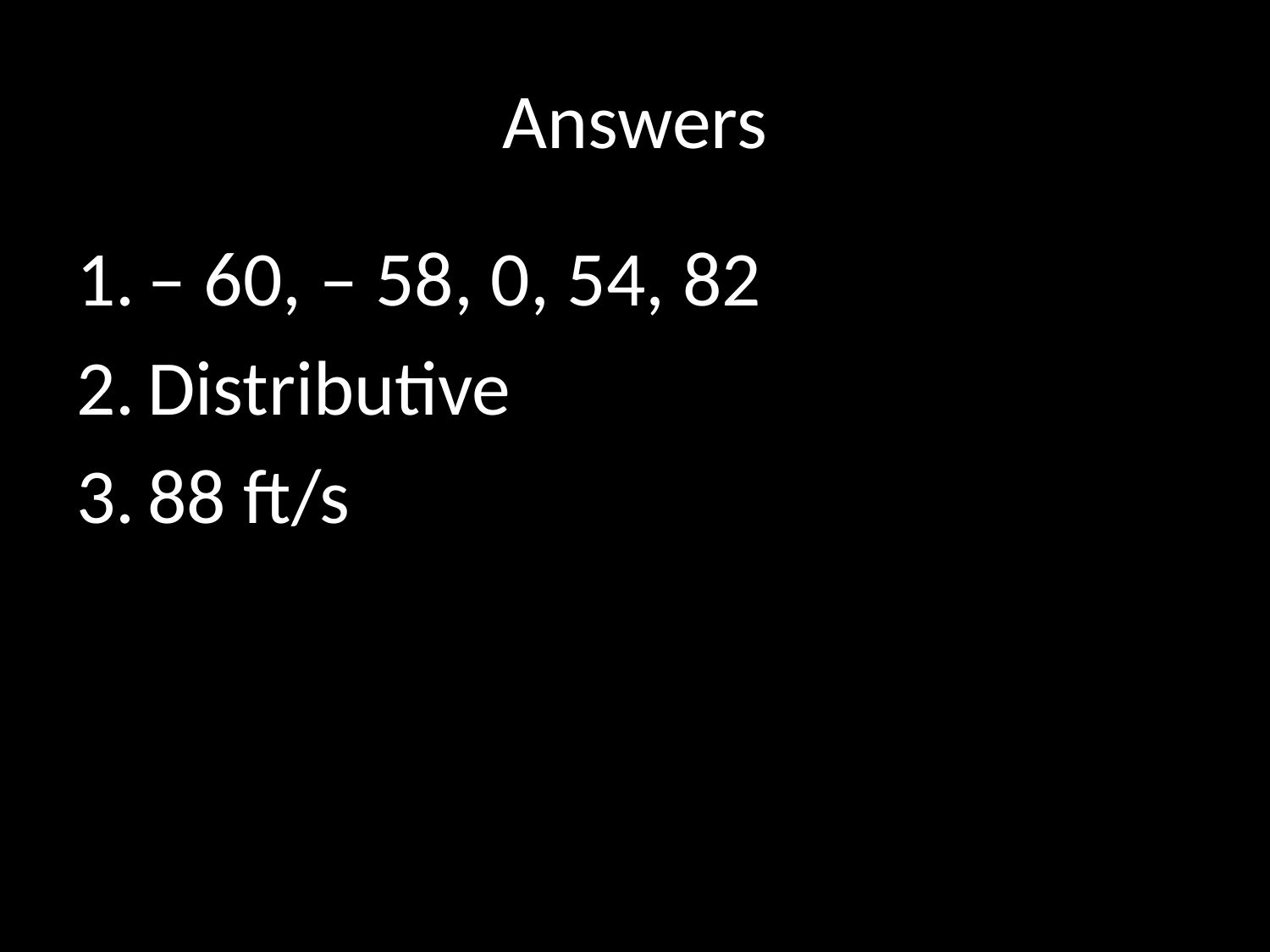

# Answers
– 60, – 58, 0, 54, 82
Distributive
88 ft/s